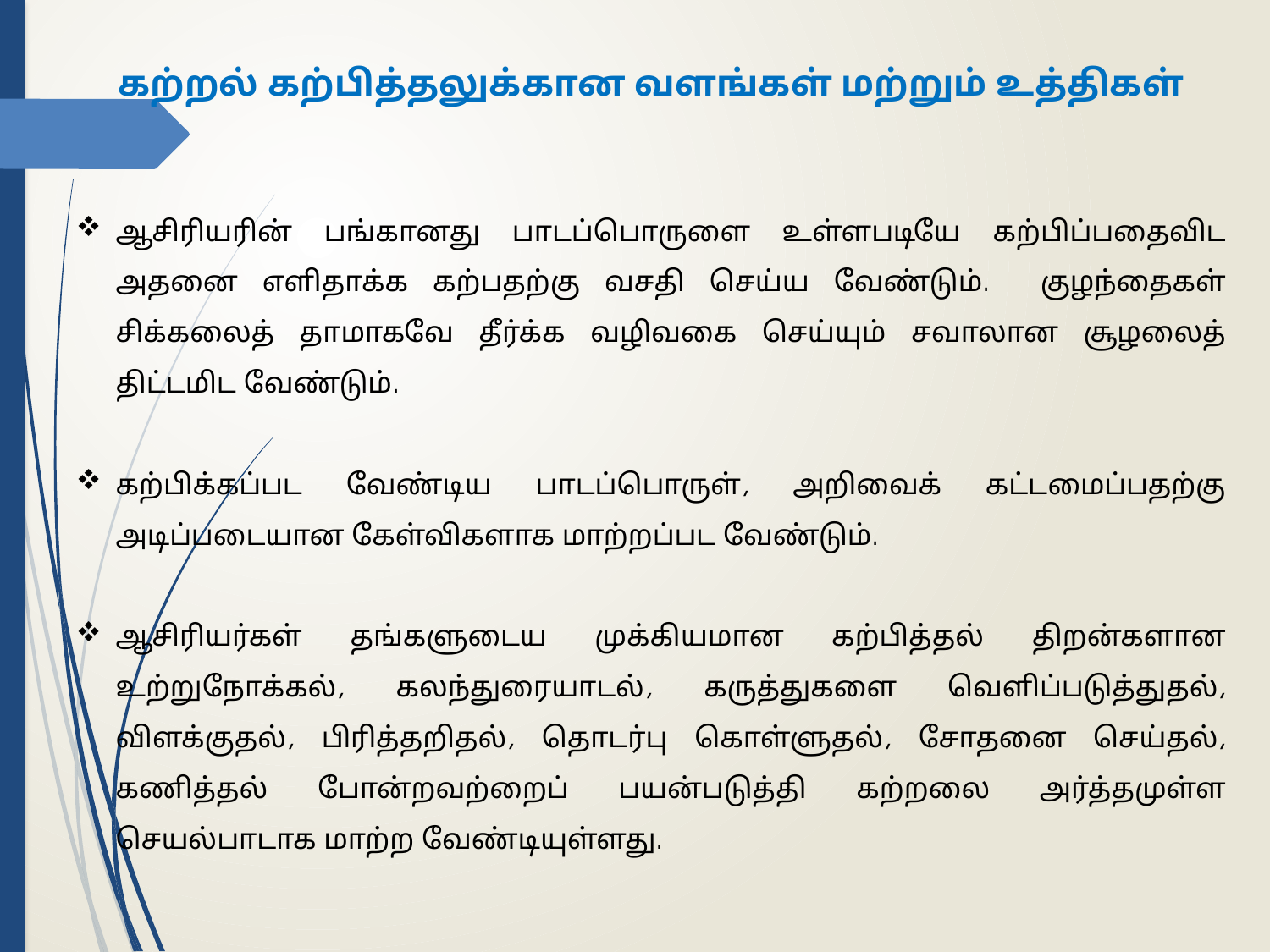

கற்றல் கற்பித்தலுக்கான வளங்கள் மற்றும் உத்திகள்

ஆசிரியரின் பங்கானது பாடப்பொருளை உள்ளபடியே கற்பிப்பதைவிட அதனை எளிதாக்க கற்பதற்கு வசதி செய்ய வேண்டும்.  குழந்தைகள் சிக்கலைத் தாமாகவே தீர்க்க வழிவகை செய்யும் சவாலான சூழலைத் திட்டமிட வேண்டும்.

கற்பிக்கப்பட வேண்டிய பாடப்பொருள், அறிவைக் கட்டமைப்பதற்கு அடிப்படையான கேள்விகளாக மாற்றப்பட வேண்டும்.

ஆசிரியர்கள் தங்களுடைய முக்கியமான கற்பித்தல் திறன்களான உற்றுநோக்கல், கலந்துரையாடல், கருத்துகளை வெளிப்படுத்துதல், விளக்குதல், பிரித்தறிதல், தொடர்பு கொள்ளுதல், சோதனை செய்தல், கணித்தல் போன்றவற்றைப் பயன்படுத்தி கற்றலை அர்த்தமுள்ள செயல்பாடாக மாற்ற வேண்டியுள்ளது.